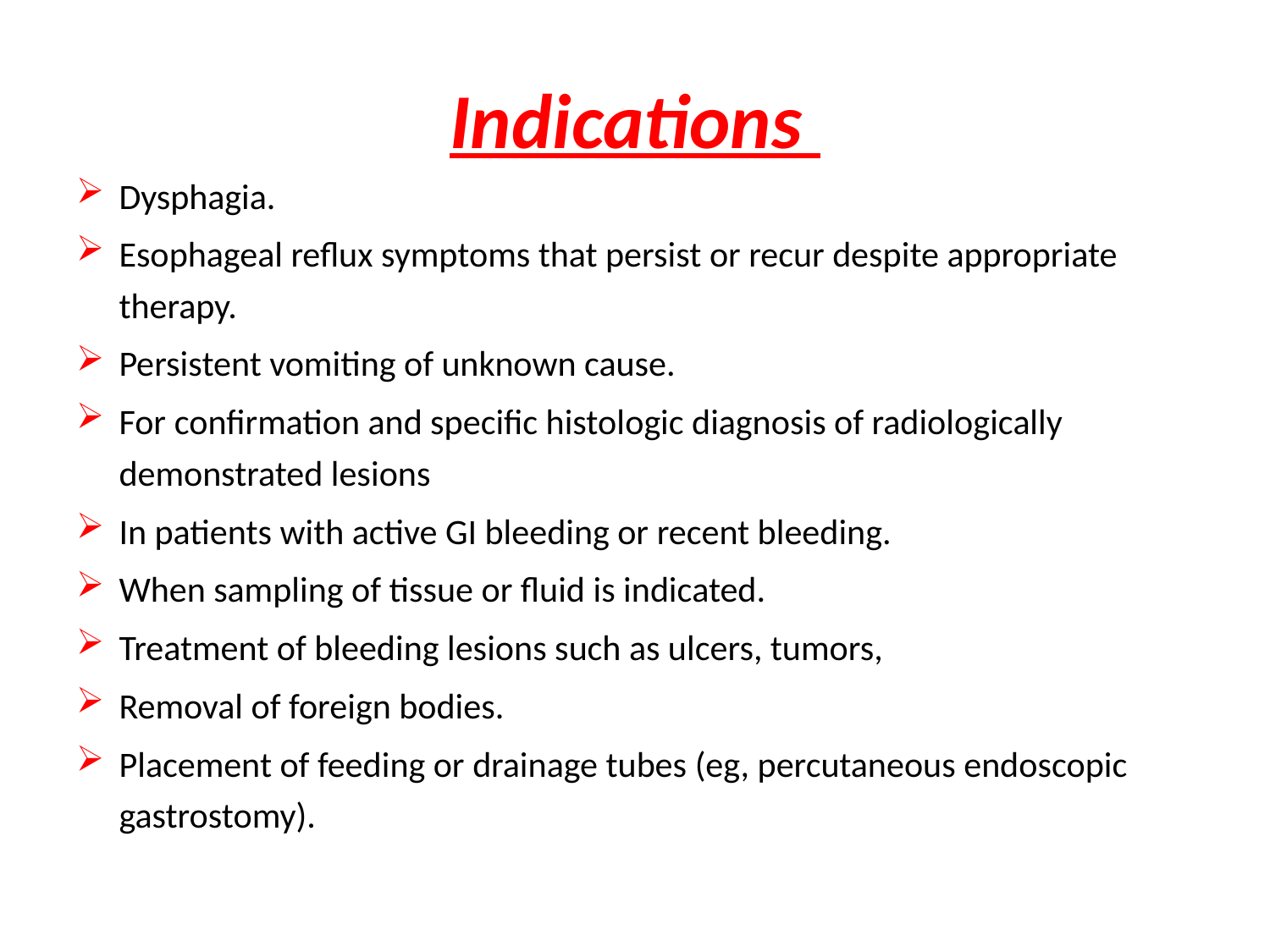

# Indications
Dysphagia.
Esophageal reflux symptoms that persist or recur despite appropriate therapy.
Persistent vomiting of unknown cause.
For confirmation and specific histologic diagnosis of radiologically demonstrated lesions
In patients with active GI bleeding or recent bleeding.
When sampling of tissue or fluid is indicated.
Treatment of bleeding lesions such as ulcers, tumors,
Removal of foreign bodies.
Placement of feeding or drainage tubes (eg, percutaneous endoscopic gastrostomy).